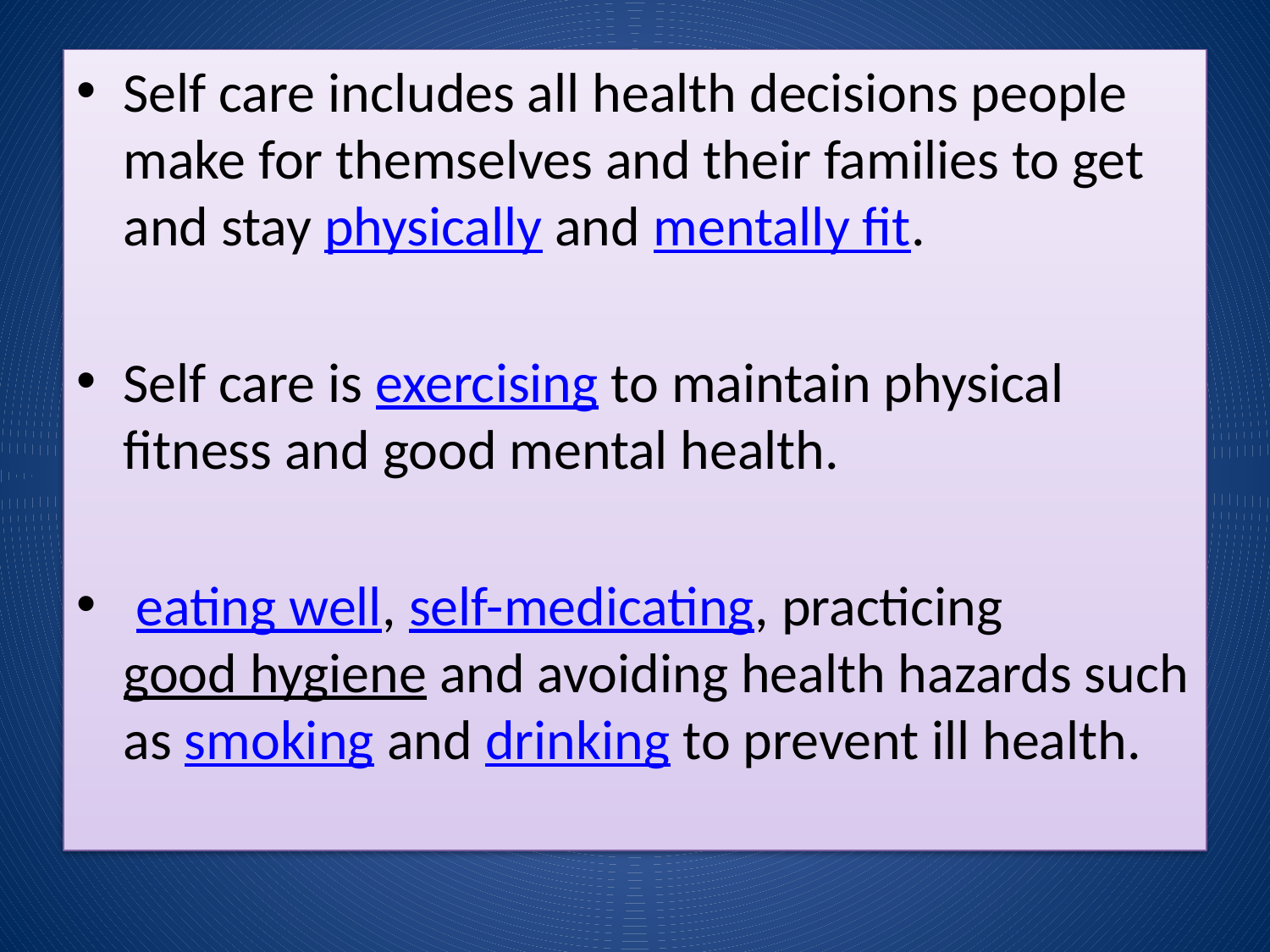

Self care includes all health decisions people  make for themselves and their families to get and stay physically and mentally fit.

Self care is exercising to maintain physical fitness and good mental health.

 eating well, self-medicating, practicing good hygiene and avoiding health hazards such as smoking and drinking to prevent ill health.